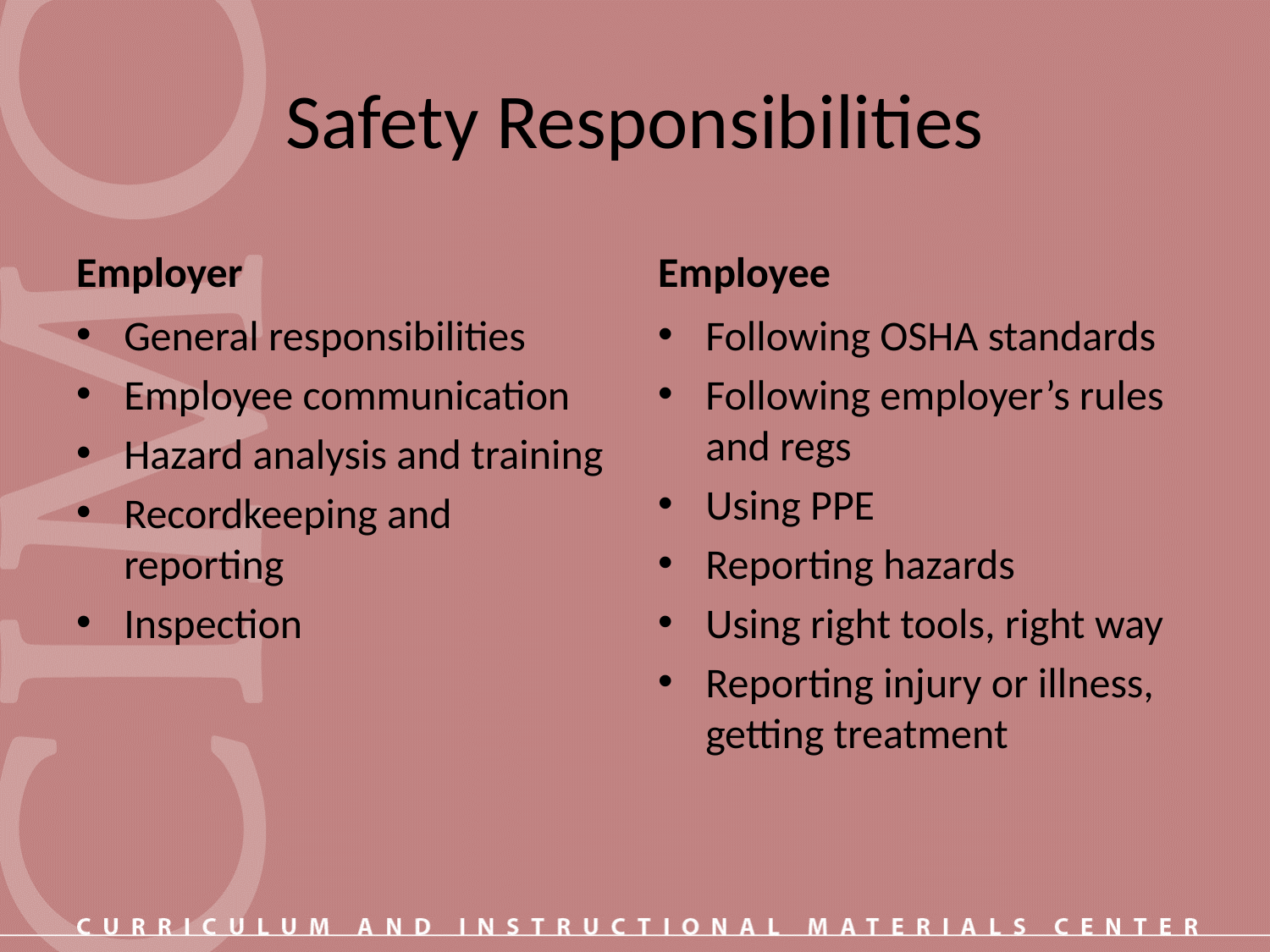

# Safety Responsibilities
Employer
Employee
General responsibilities
Employee communication
Hazard analysis and training
Recordkeeping and reporting
Inspection
Following OSHA standards
Following employer’s rules and regs
Using PPE
Reporting hazards
Using right tools, right way
Reporting injury or illness, getting treatment